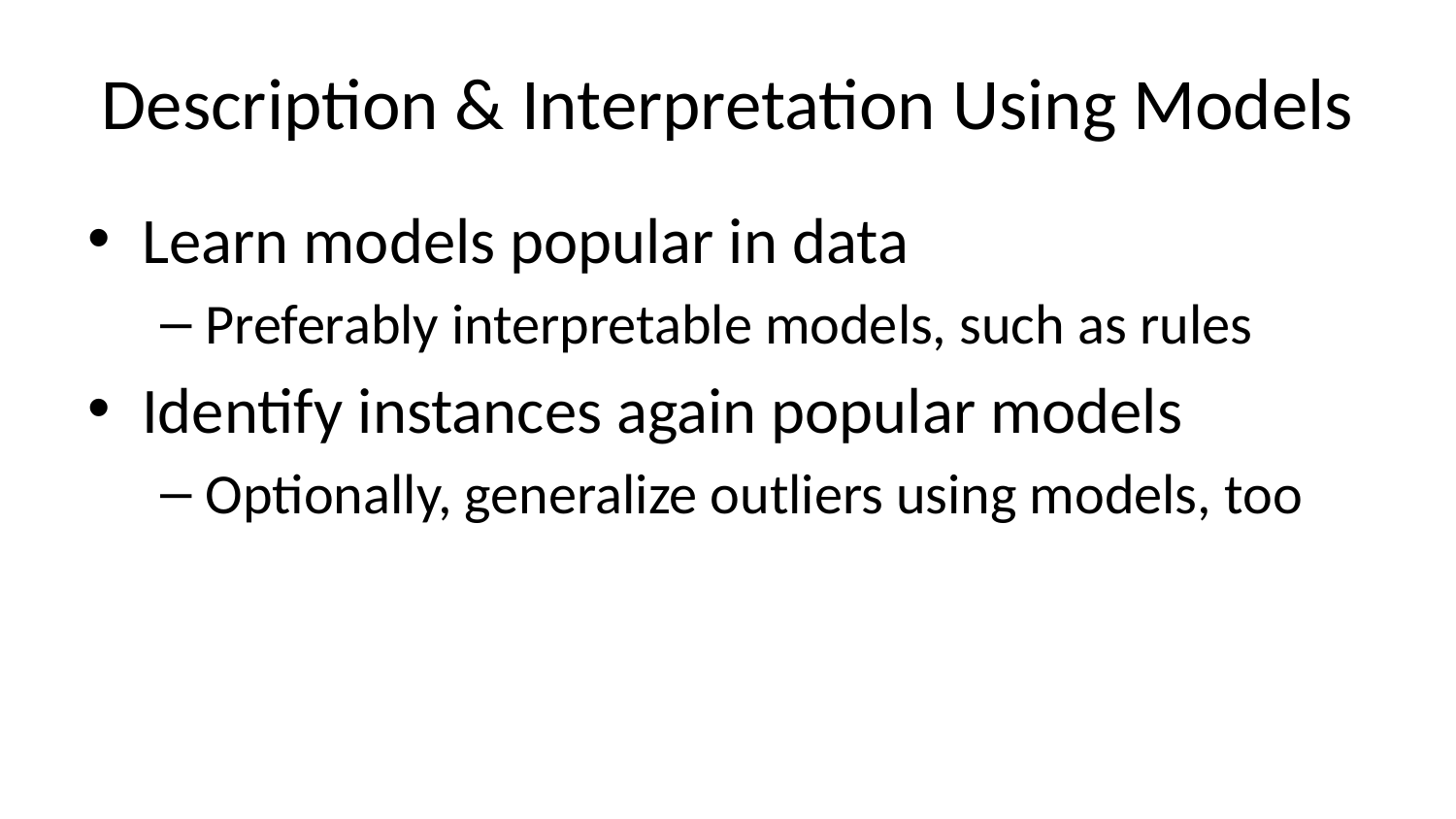

# Description & Interpretation Using Models
Learn models popular in data
Preferably interpretable models, such as rules
Identify instances again popular models
Optionally, generalize outliers using models, too